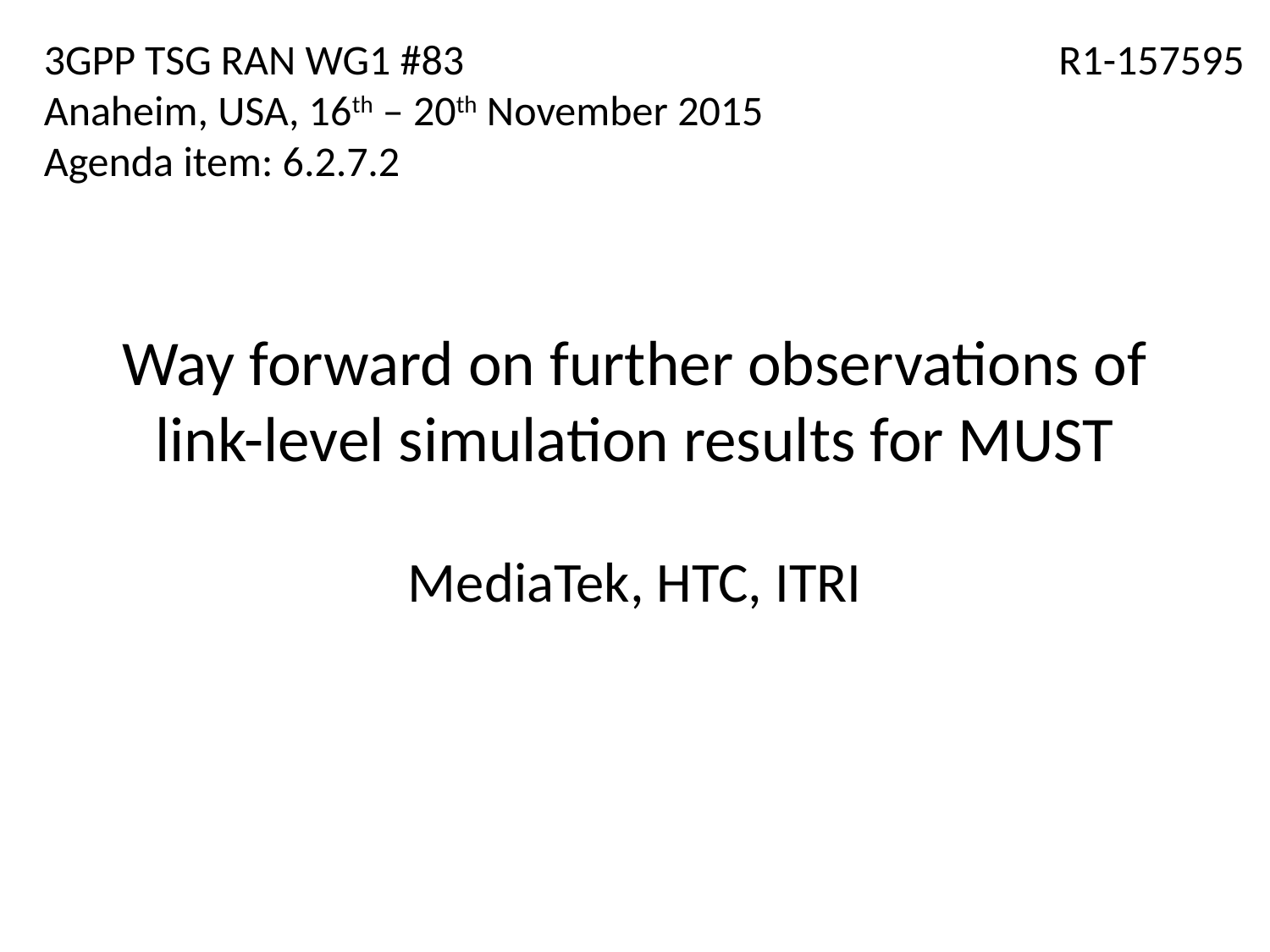

3GPP TSG RAN WG1 #83
Anaheim, USA, 16th – 20th November 2015
Agenda item: 6.2.7.2
R1-157595
# Way forward on further observations of link-level simulation results for MUST
MediaTek, HTC, ITRI